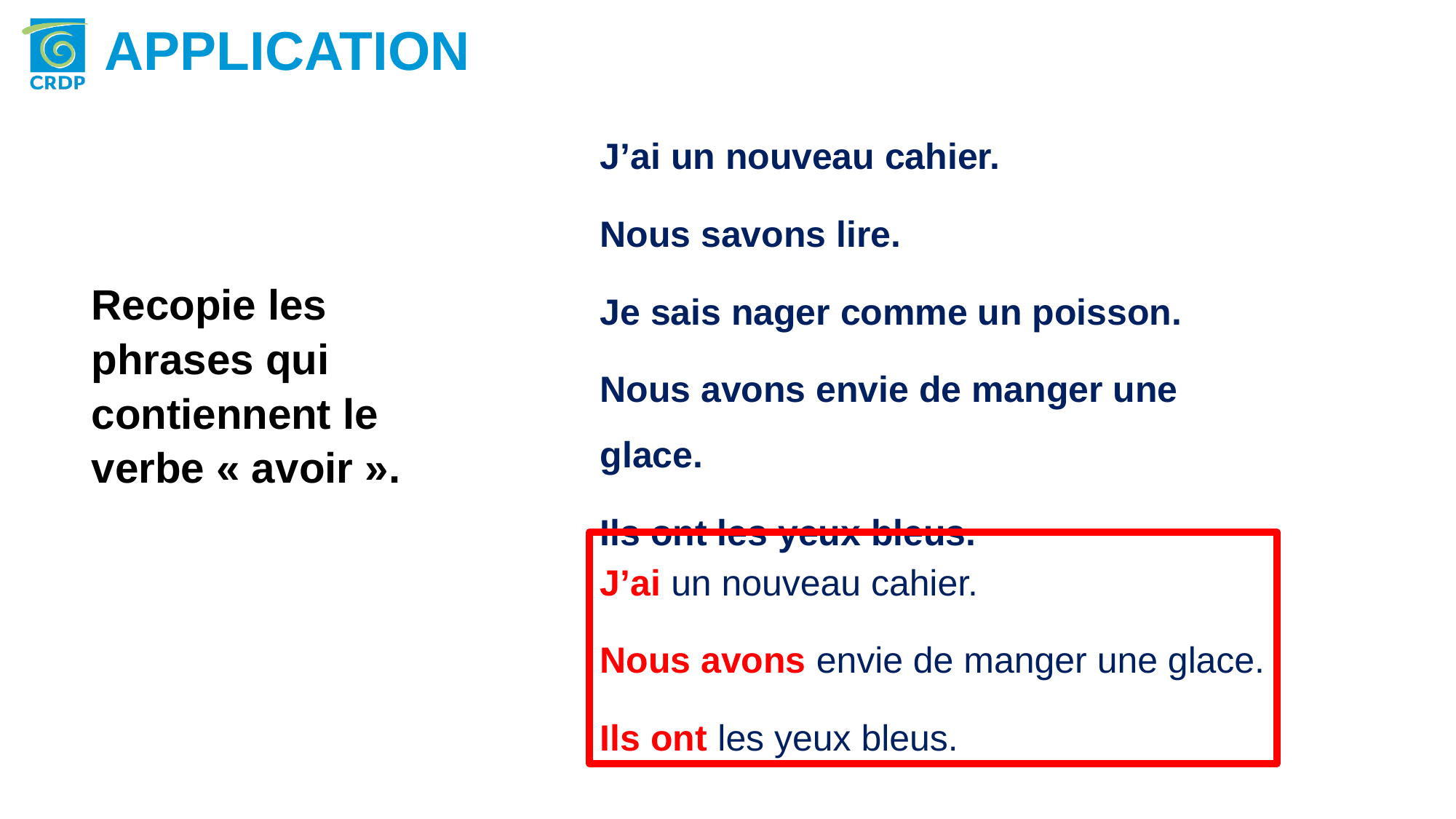

APPLICATION
J’ai un nouveau cahier.
Nous savons lire.
Je sais nager comme un poisson.
Nous avons envie de manger une glace.
Ils ont les yeux bleus.
Recopie les phrases qui contiennent le verbe « avoir ».
J’ai un nouveau cahier.
Nous avons envie de manger une glace.
Ils ont les yeux bleus.